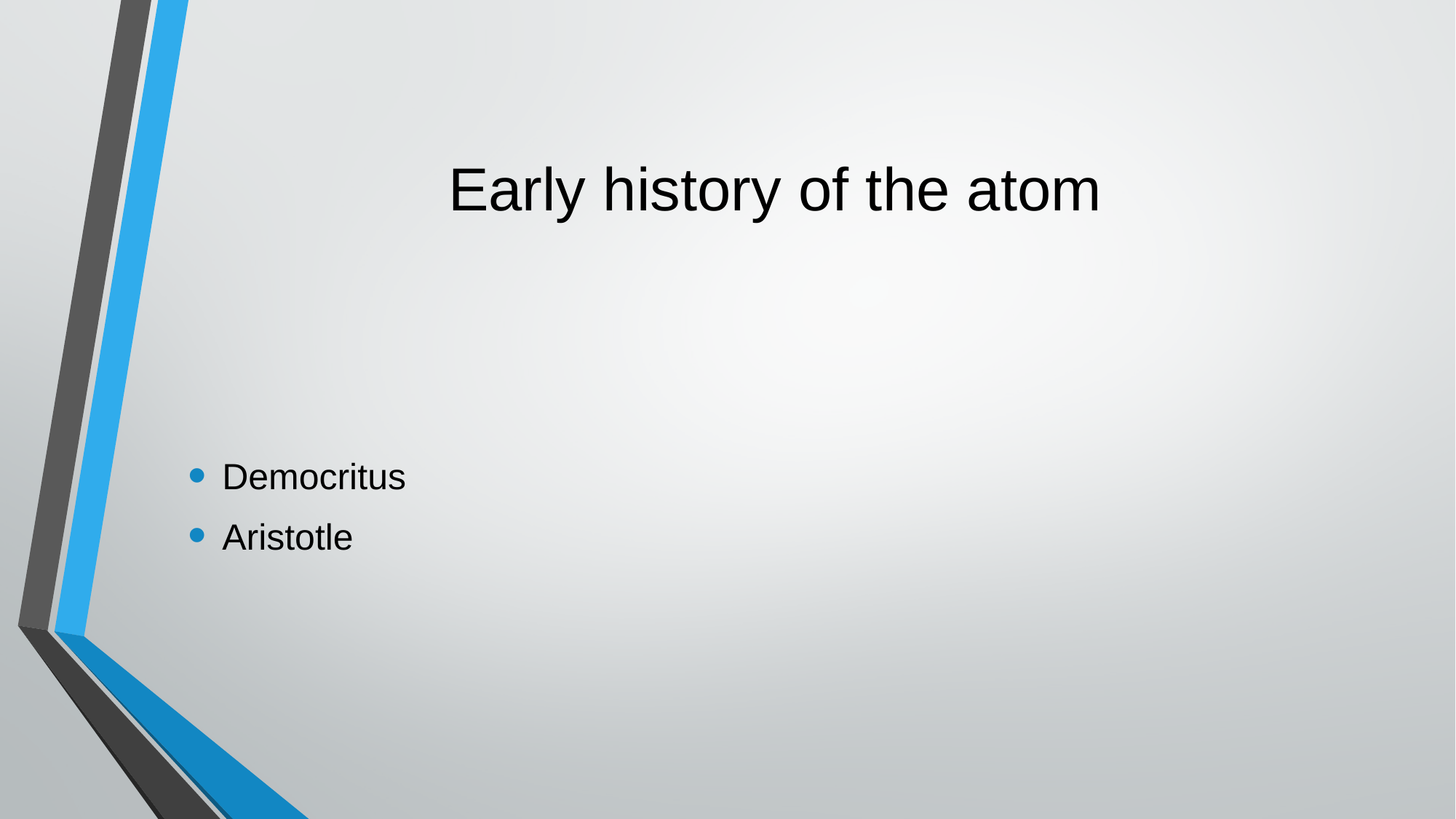

# Early history of the atom
Democritus
Aristotle